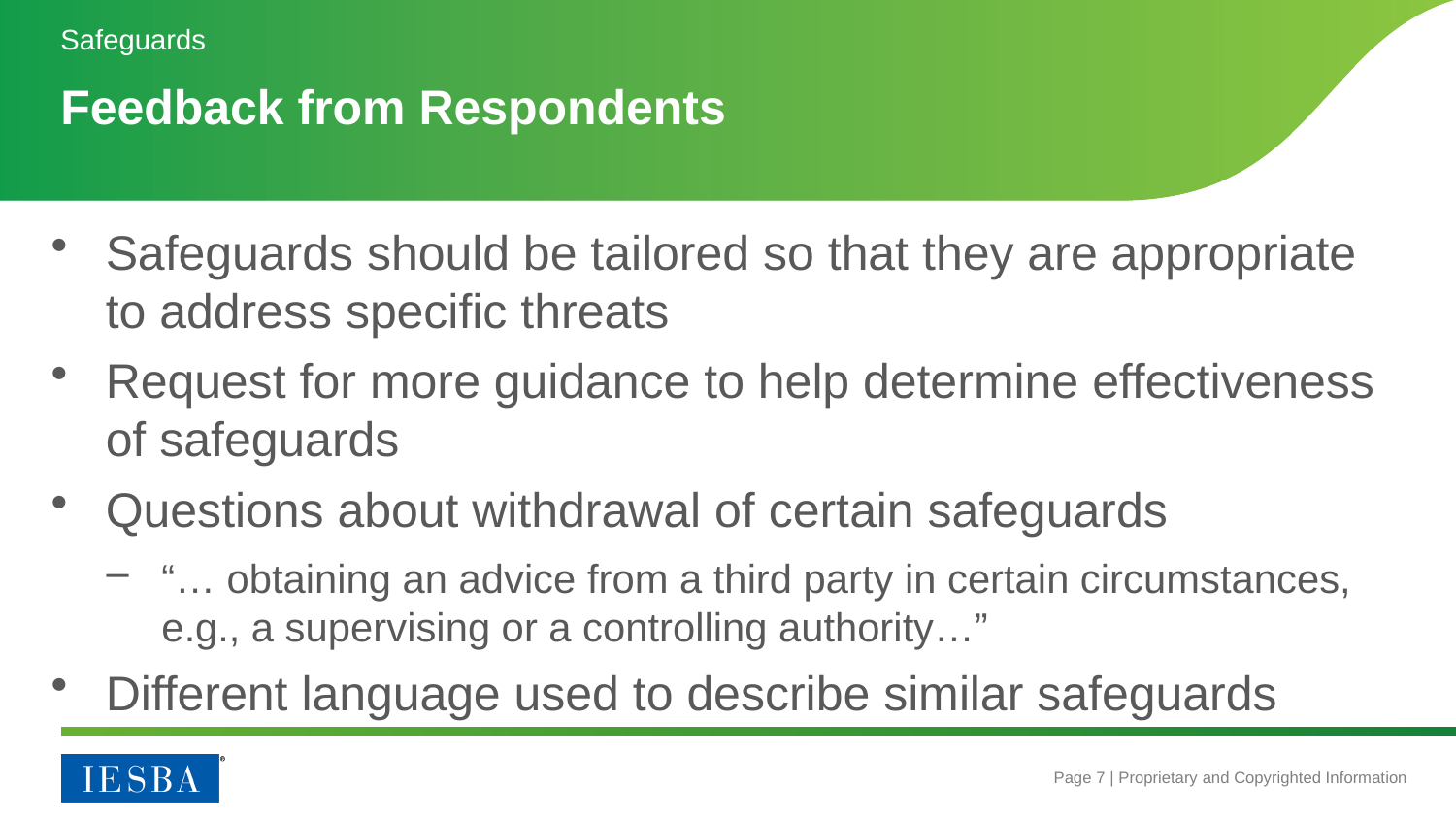

Safeguards
# Feedback from Respondents
Safeguards should be tailored so that they are appropriate to address specific threats
Request for more guidance to help determine effectiveness of safeguards
Questions about withdrawal of certain safeguards
“… obtaining an advice from a third party in certain circumstances, e.g., a supervising or a controlling authority…”
Different language used to describe similar safeguards